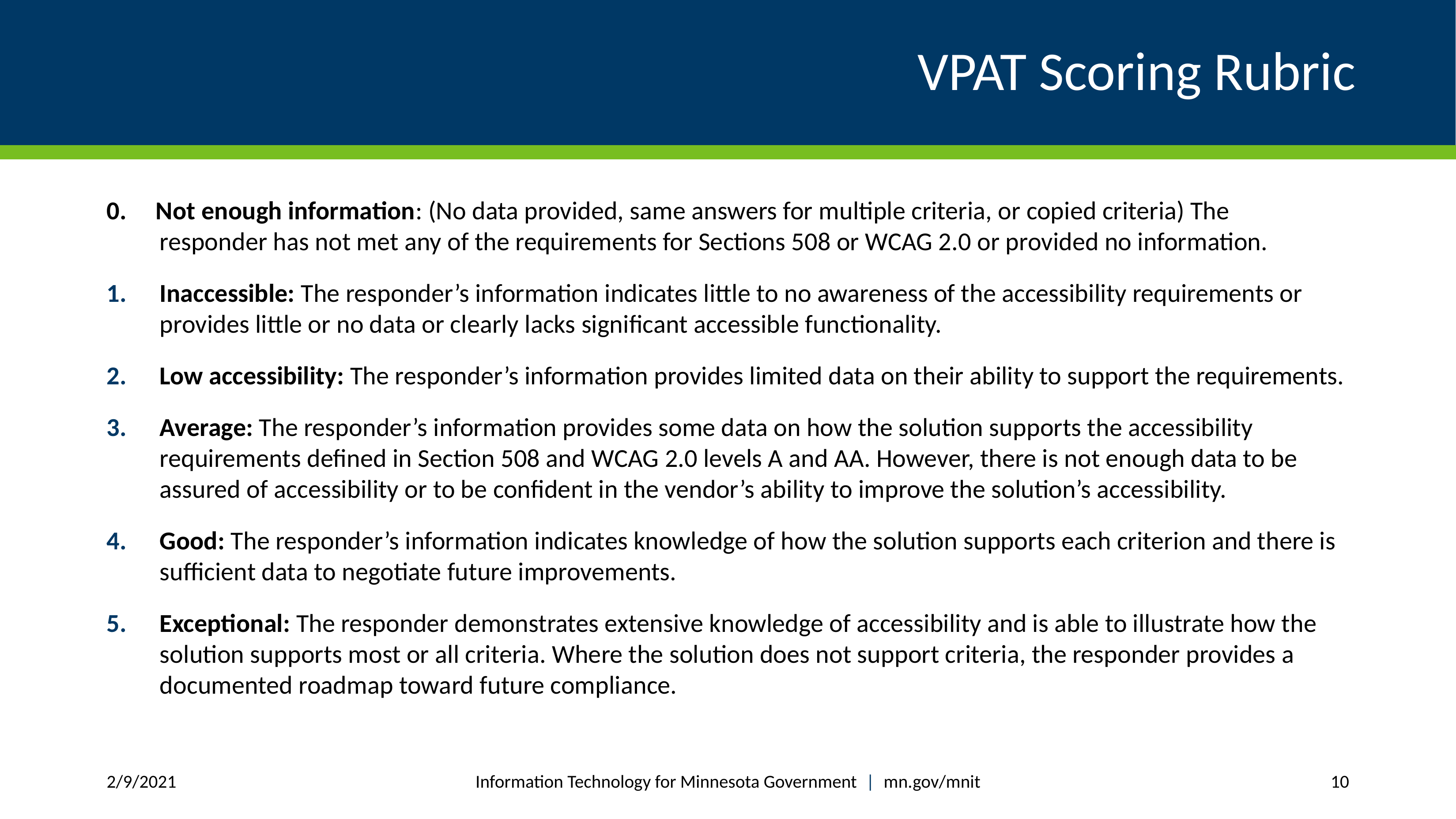

# VPAT Scoring Rubric
0.     Not enough information: (No data provided, same answers for multiple criteria, or copied criteria) The
responder has not met any of the requirements for Sections 508 or WCAG 2.0 or provided no information.
Inaccessible: The responder’s information indicates little to no awareness of the accessibility requirements or provides little or no data or clearly lacks significant accessible functionality.
Low accessibility: The responder’s information provides limited data on their ability to support the requirements.
Average: The responder’s information provides some data on how the solution supports the accessibility requirements defined in Section 508 and WCAG 2.0 levels A and AA. However, there is not enough data to be assured of accessibility or to be confident in the vendor’s ability to improve the solution’s accessibility.
Good: The responder’s information indicates knowledge of how the solution supports each criterion and there is sufficient data to negotiate future improvements.
Exceptional: The responder demonstrates extensive knowledge of accessibility and is able to illustrate how the solution supports most or all criteria. Where the solution does not support criteria, the responder provides a documented roadmap toward future compliance.

Information Technology for Minnesota Government | mn.gov/mnit
2/9/2021
10